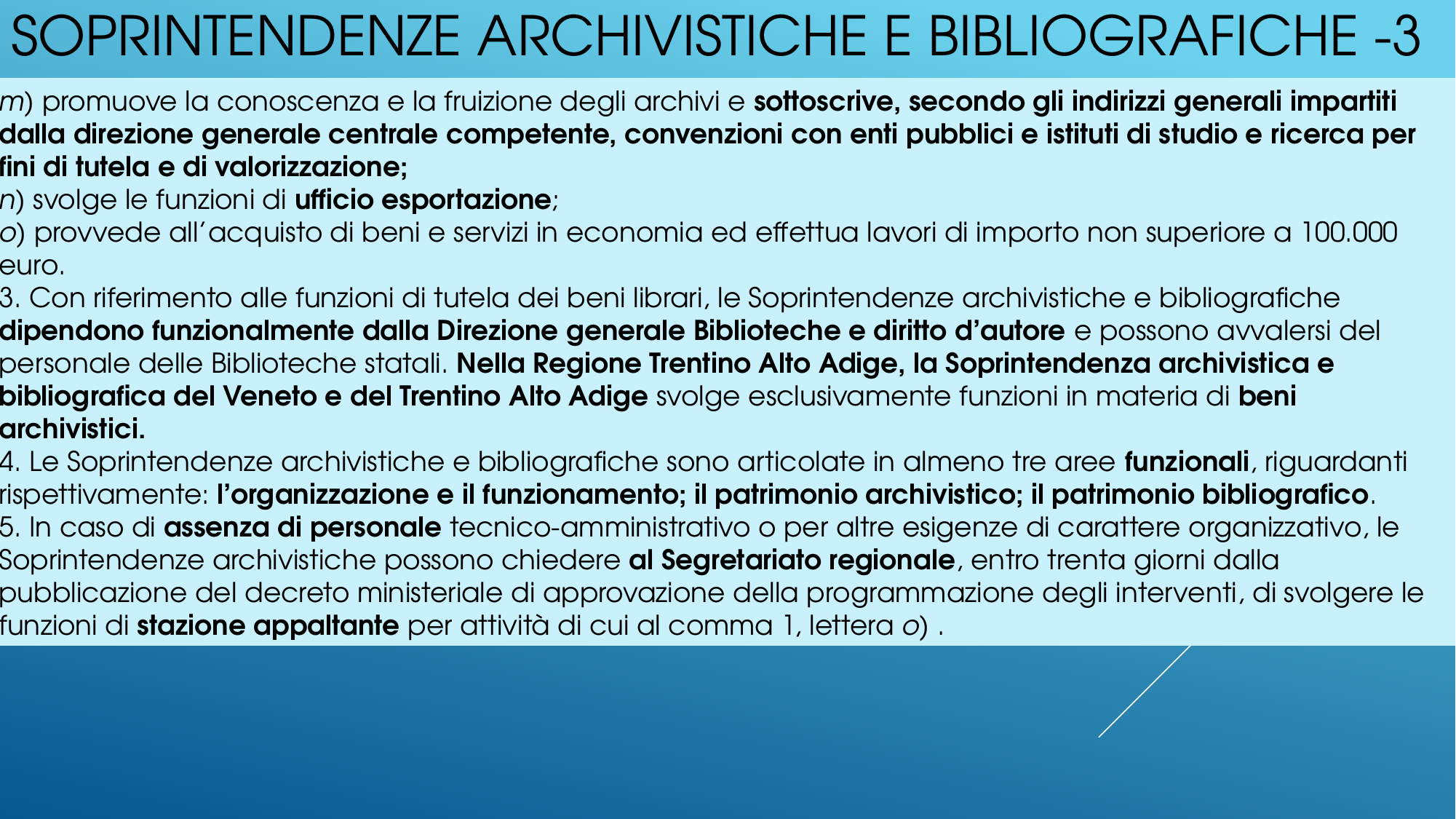

# Soprintendenze archivistiche e bibliografiche -3
m) promuove la conoscenza e la fruizione degli archivi e sottoscrive, secondo gli indirizzi generali impartiti
dalla direzione generale centrale competente, convenzioni con enti pubblici e istituti di studio e ricerca per fini di tutela e di valorizzazione;
n) svolge le funzioni di ufficio esportazione;
o) provvede all’acquisto di beni e servizi in economia ed effettua lavori di importo non superiore a 100.000 euro.
3. Con riferimento alle funzioni di tutela dei beni librari, le Soprintendenze archivistiche e bibliografiche dipendono funzionalmente dalla Direzione generale Biblioteche e diritto d’autore e possono avvalersi del personale delle Biblioteche statali. Nella Regione Trentino Alto Adige, la Soprintendenza archivistica e bibliografica del Veneto e del Trentino Alto Adige svolge esclusivamente funzioni in materia di beni archivistici.
4. Le Soprintendenze archivistiche e bibliografiche sono articolate in almeno tre aree funzionali, riguardanti
rispettivamente: l’organizzazione e il funzionamento; il patrimonio archivistico; il patrimonio bibliografico.
5. In caso di assenza di personale tecnico-amministrativo o per altre esigenze di carattere organizzativo, le Soprintendenze archivistiche possono chiedere al Segretariato regionale, entro trenta giorni dalla pubblicazione del decreto ministeriale di approvazione della programmazione degli interventi, di svolgere le funzioni di stazione appaltante per attività di cui al comma 1, lettera o) .